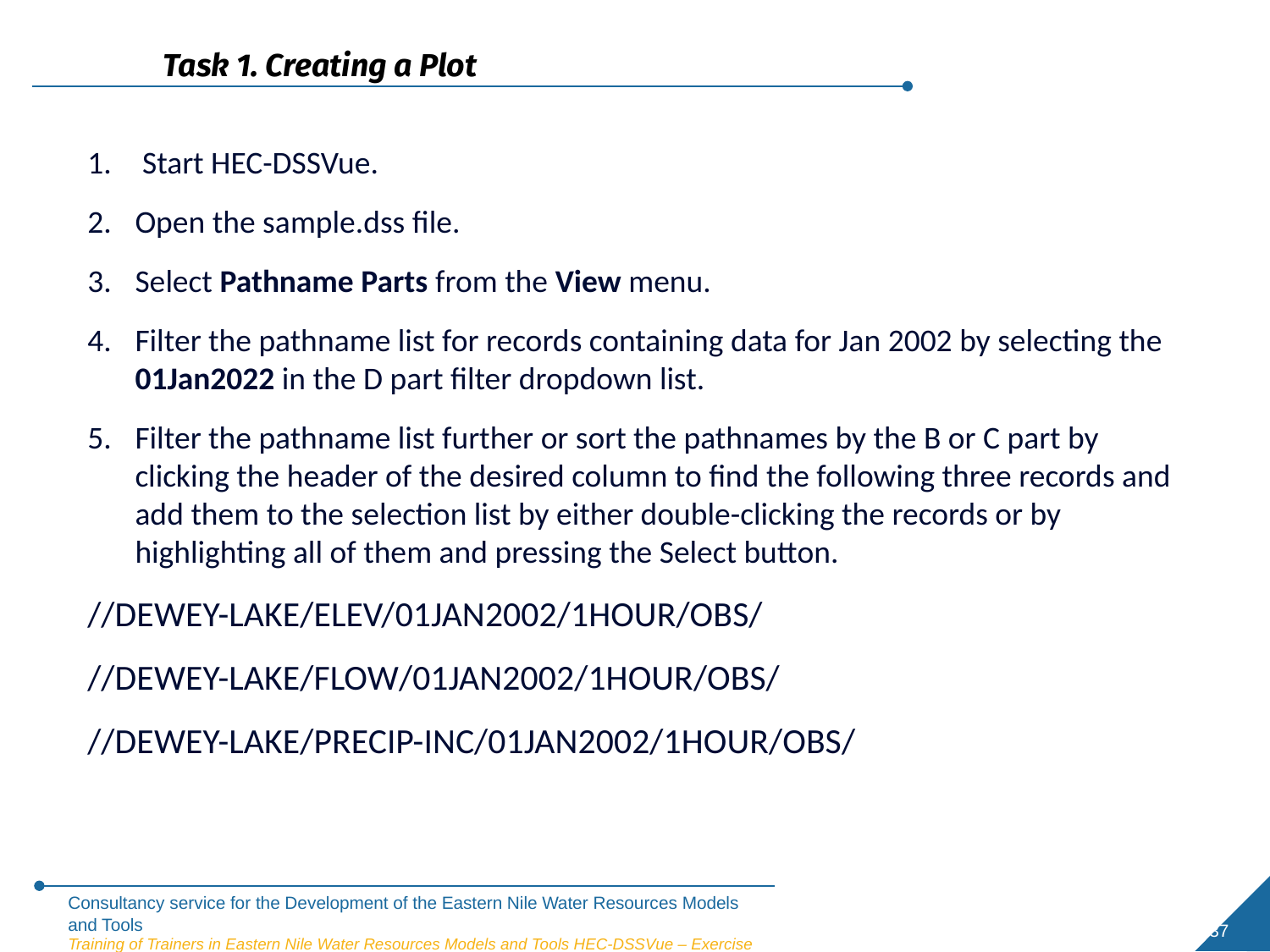

Task 1. Creating a Plot
 Start HEC-DSSVue.
Open the sample.dss file.
Select Pathname Parts from the View menu.
Filter the pathname list for records containing data for Jan 2002 by selecting the 01Jan2022 in the D part filter dropdown list.
Filter the pathname list further or sort the pathnames by the B or C part by clicking the header of the desired column to find the following three records and add them to the selection list by either double-clicking the records or by highlighting all of them and pressing the Select button.
//DEWEY-LAKE/ELEV/01JAN2002/1HOUR/OBS/
//DEWEY-LAKE/FLOW/01JAN2002/1HOUR/OBS/
//DEWEY-LAKE/PRECIP-INC/01JAN2002/1HOUR/OBS/